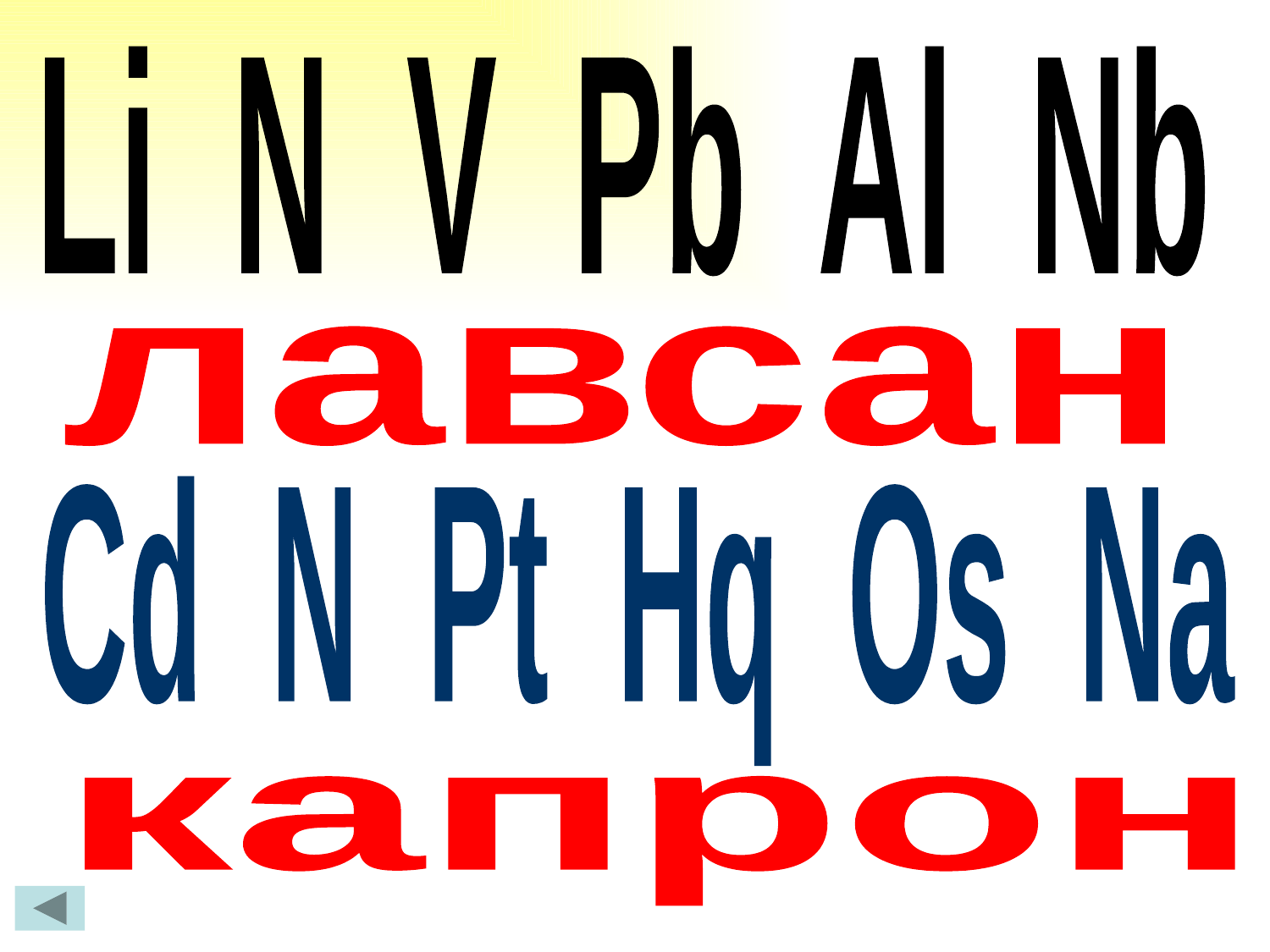

Li  N  V  Pb  Al  Nb
лавсан
Cd  N  Pt  Hq  Os  Na
капрон